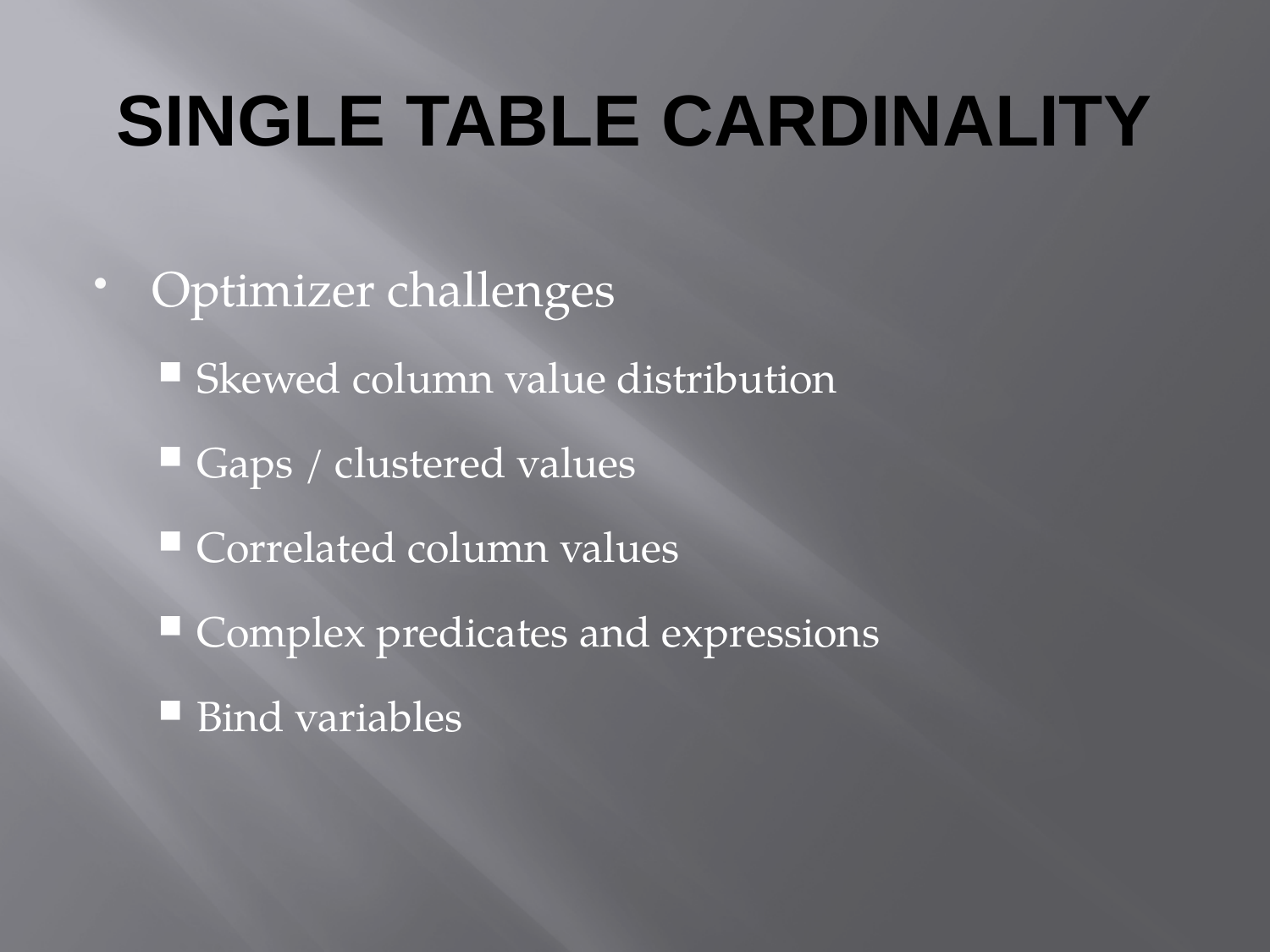

# SINGLE TABLE CARDINALITY
Optimizer challenges
Skewed column value distribution
Gaps / clustered values
Correlated column values
Complex predicates and expressions
Bind variables